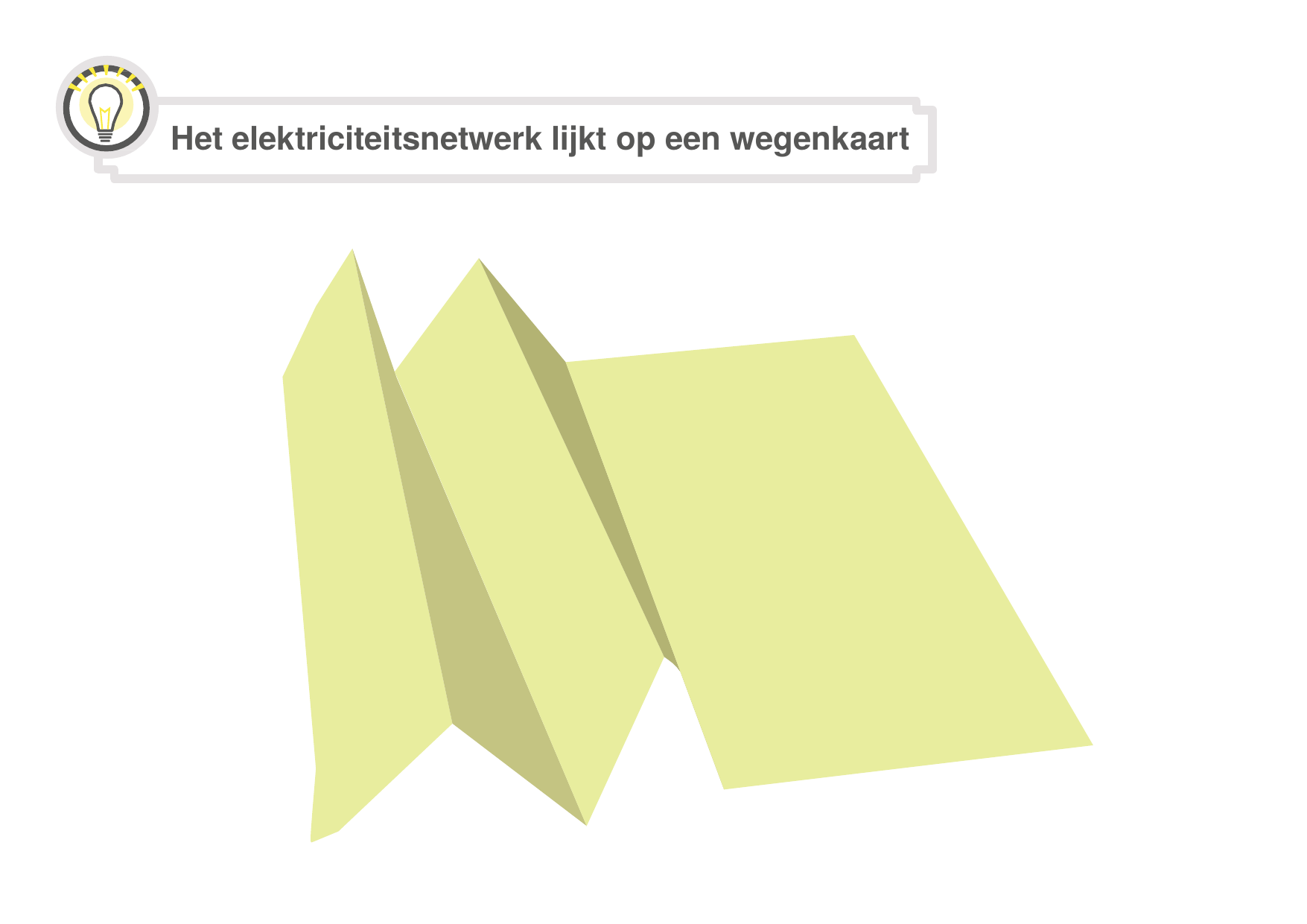

# Het elektriciteitsnetwerk lijkt op een wegenkaart